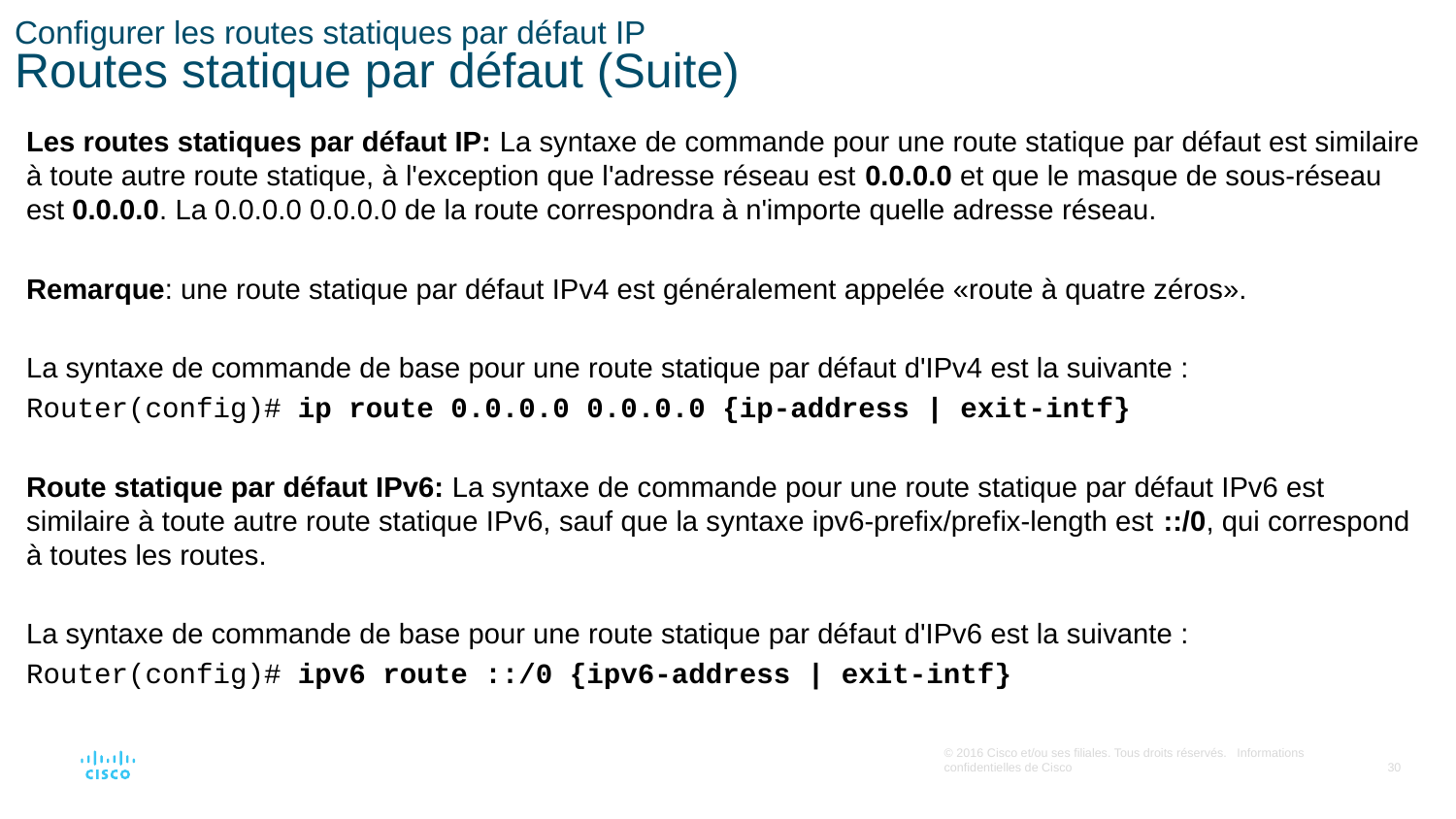

# Configurer les routes statiques par défaut IP Routes statique par défaut (Suite)
Les routes statiques par défaut IP: La syntaxe de commande pour une route statique par défaut est similaire à toute autre route statique, à l'exception que l'adresse réseau est 0.0.0.0 et que le masque de sous-réseau est 0.0.0.0. La 0.0.0.0 0.0.0.0 de la route correspondra à n'importe quelle adresse réseau.

Remarque: une route statique par défaut IPv4 est généralement appelée «route à quatre zéros».

La syntaxe de commande de base pour une route statique par défaut d'IPv4 est la suivante :
Router(config)# ip route 0.0.0.0 0.0.0.0 {ip-address | exit-intf}

Route statique par défaut IPv6: La syntaxe de commande pour une route statique par défaut IPv6 est similaire à toute autre route statique IPv6, sauf que la syntaxe ipv6-prefix/prefix-length est ::/0, qui correspond à toutes les routes.

La syntaxe de commande de base pour une route statique par défaut d'IPv6 est la suivante :
Router(config)# ipv6 route ::/0 {ipv6-address | exit-intf}